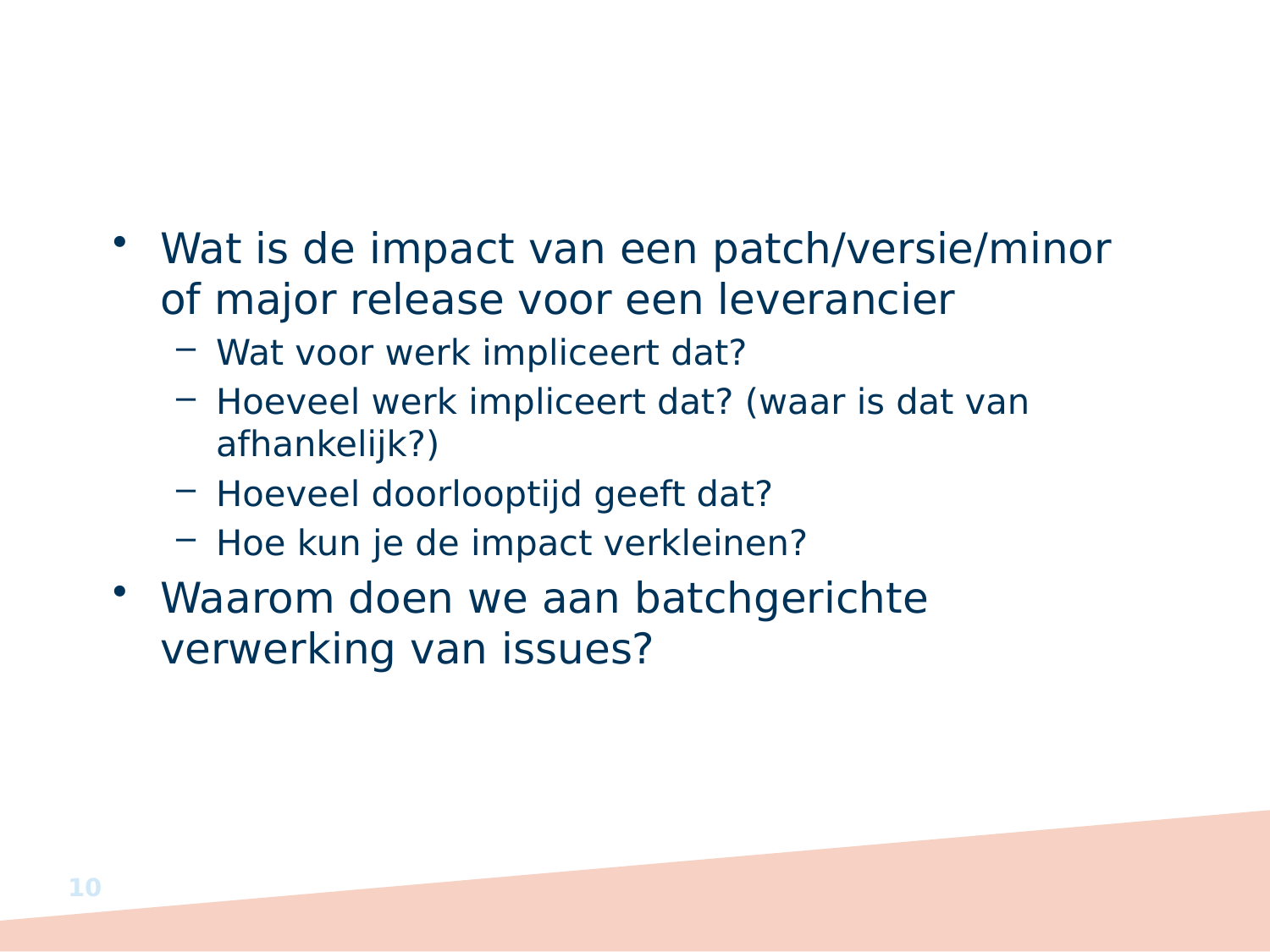

#
Wat is de impact van een patch/versie/minor of major release voor een leverancier
Wat voor werk impliceert dat?
Hoeveel werk impliceert dat? (waar is dat van afhankelijk?)
Hoeveel doorlooptijd geeft dat?
Hoe kun je de impact verkleinen?
Waarom doen we aan batchgerichte verwerking van issues?
10